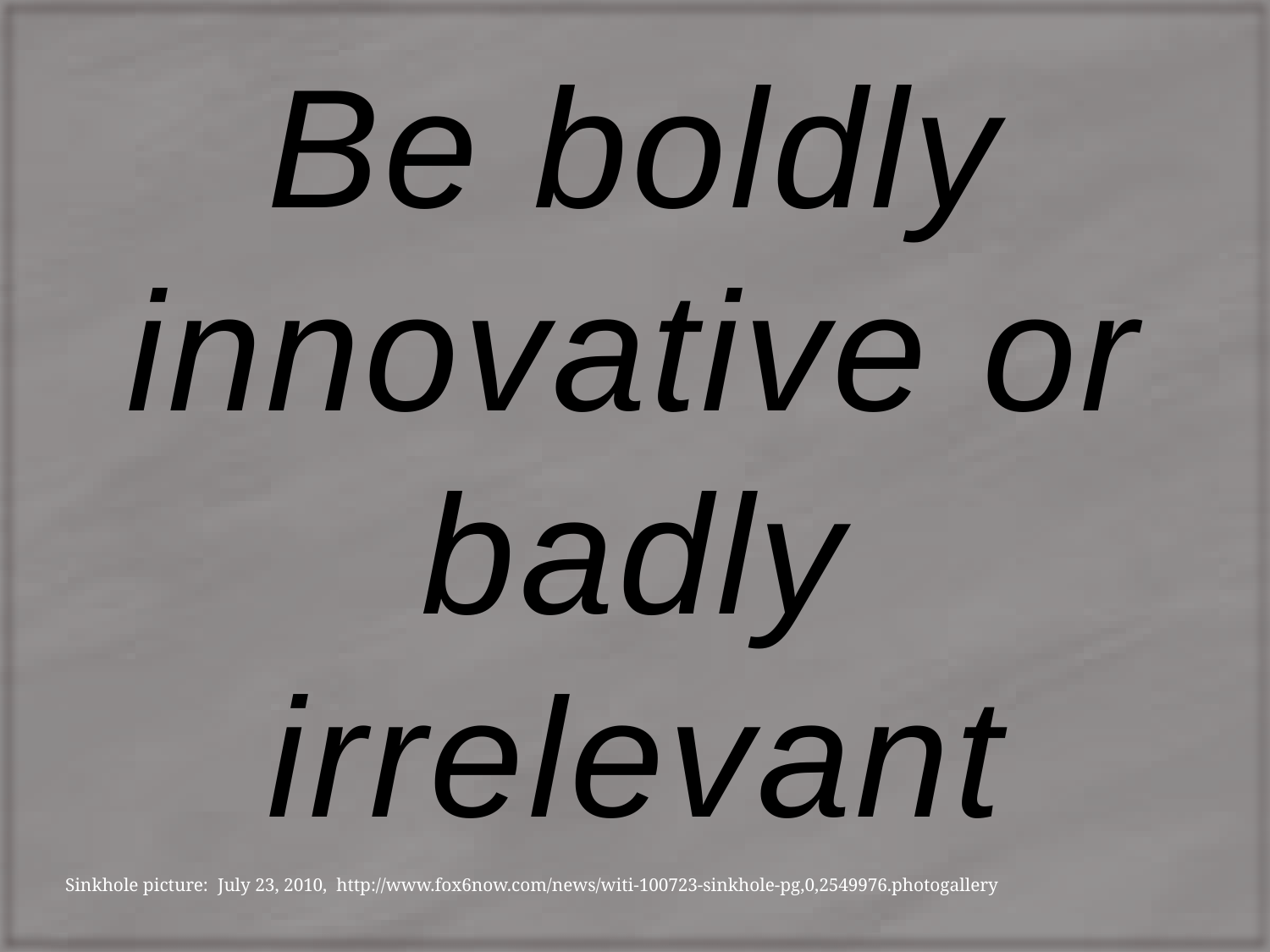

# Be boldly innovative or badly irrelevant
Sinkhole picture:  July 23, 2010,  http://www.fox6now.com/news/witi-100723-sinkhole-pg,0,2549976.photogallery